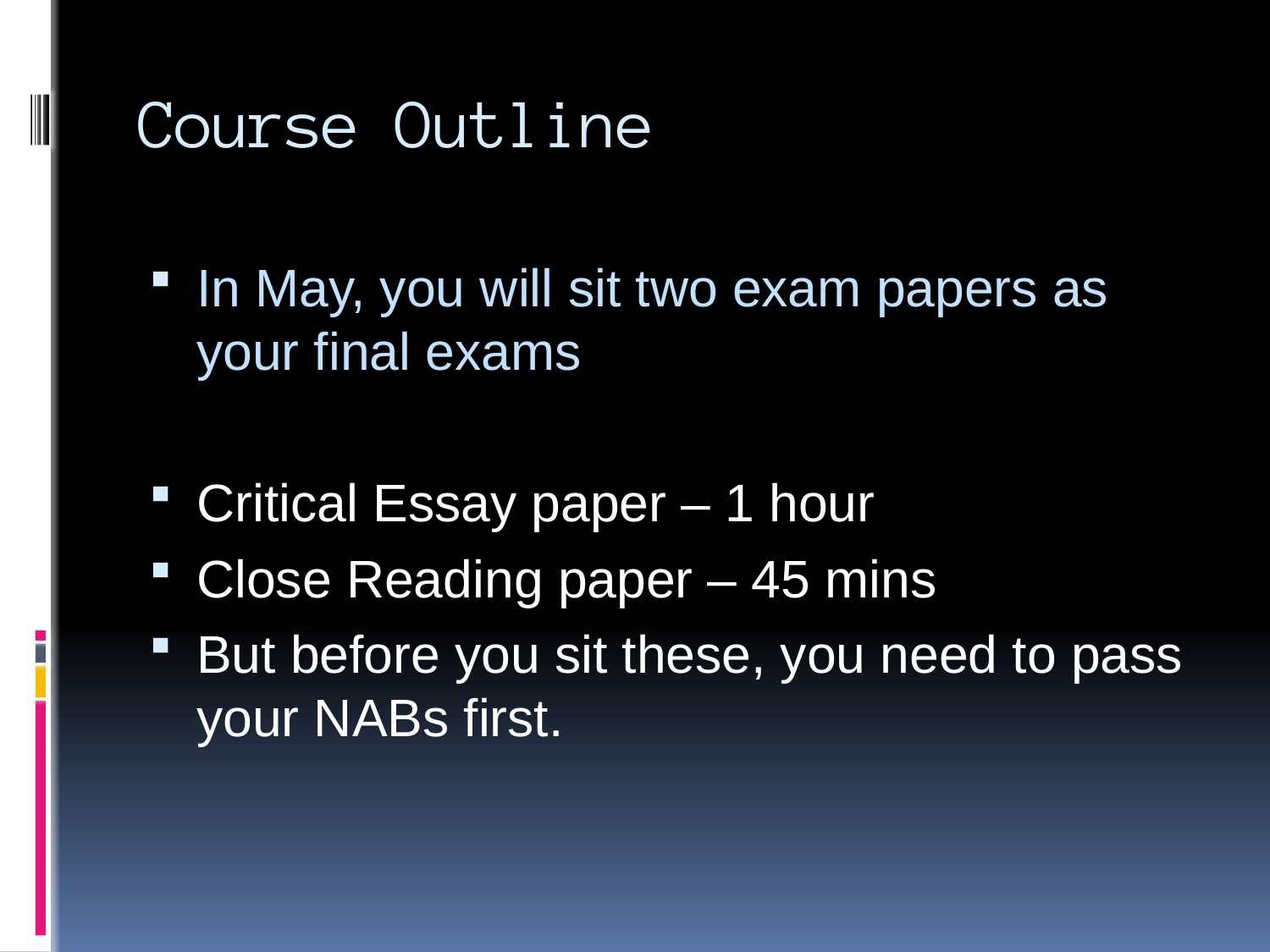

# Course Outline
In May, you will sit two exam papers as your final exams

Critical Essay paper – 1 hour
Close Reading paper – 45 mins
But before you sit these, you need to pass your NABs first.